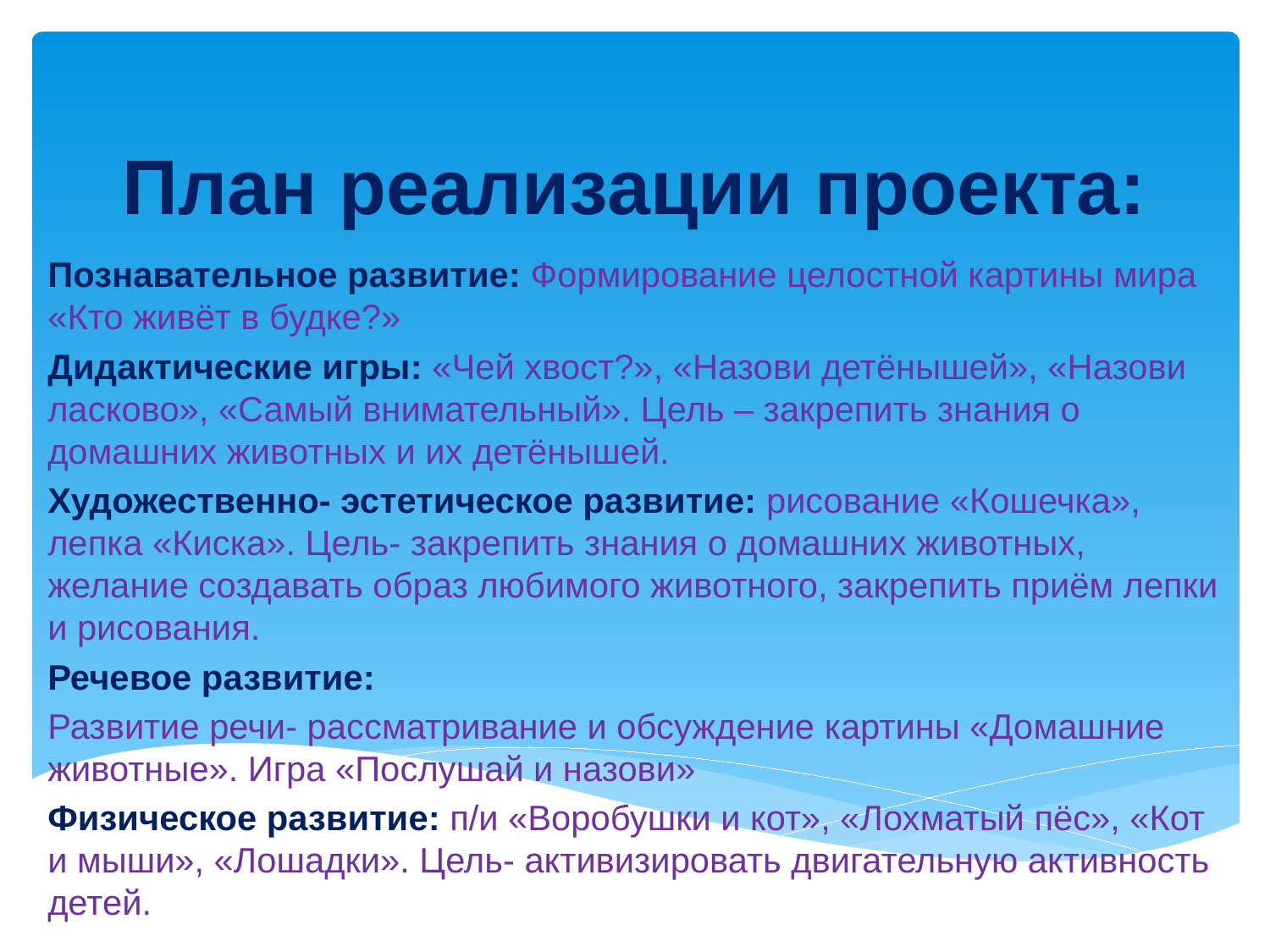

# План реализации проекта:
Познавательное развитие: Формирование целостной картины мира «Кто живёт в будке?»
Дидактические игры: «Чей хвост?», «Назови детёнышей», «Назови ласково», «Самый внимательный». Цель – закрепить знания о домашних животных и их детёнышей.
Художественно- эстетическое развитие: рисование «Кошечка», лепка «Киска». Цель- закрепить знания о домашних животных, желание создавать образ любимого животного, закрепить приём лепки и рисования.
Речевое развитие:
Развитие речи- рассматривание и обсуждение картины «Домашние животные». Игра «Послушай и назови»
Физическое развитие: п/и «Воробушки и кот», «Лохматый пёс», «Кот и мыши», «Лошадки». Цель- активизировать двигательную активность детей.